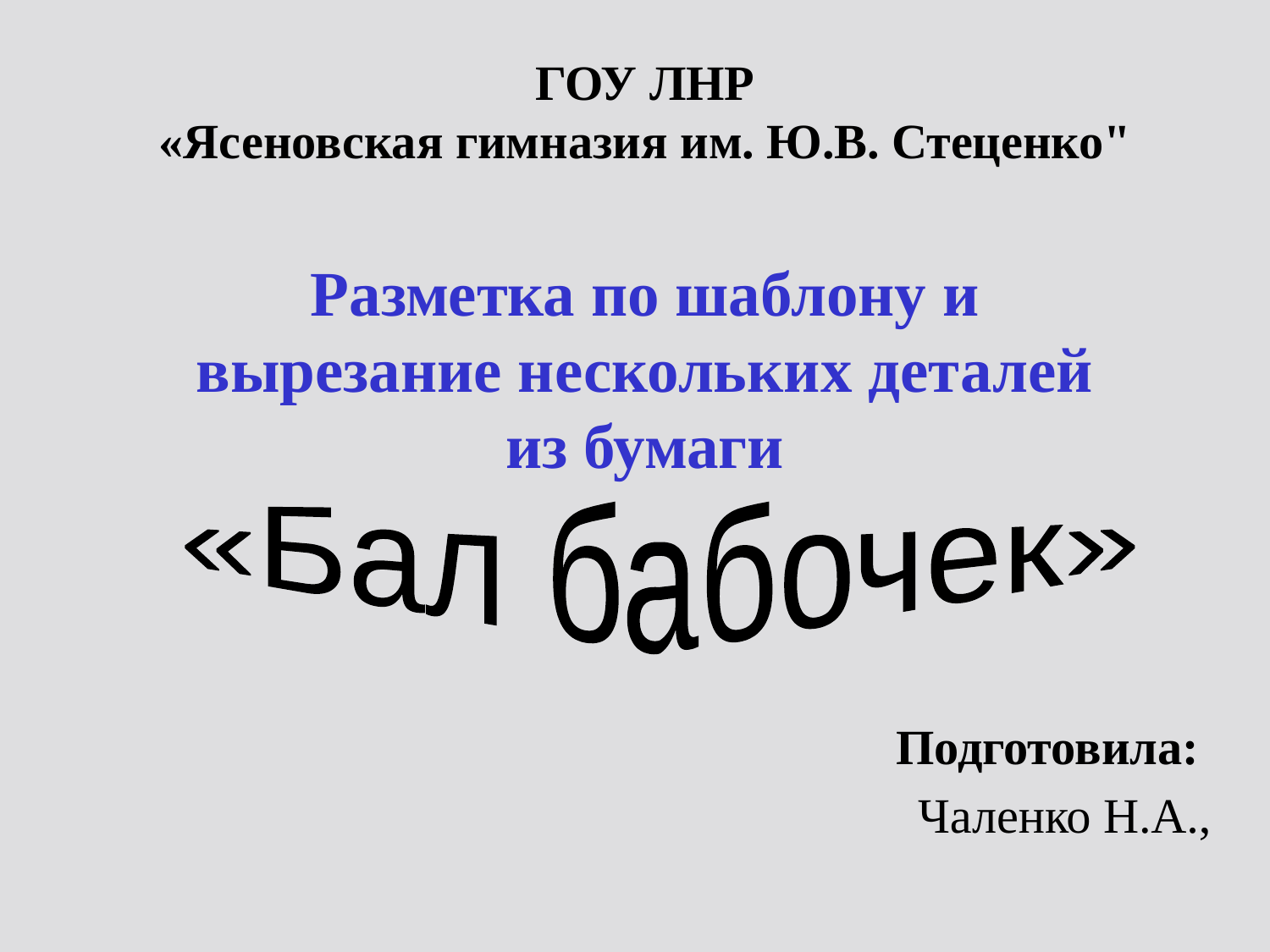

# ГОУ ЛНР «Ясеновская гимназия им. Ю.В. Стеценко"
Разметка по шаблону и вырезание нескольких деталей из бумаги
«Бал бабочек»
Подготовила:
Чаленко Н.А.,